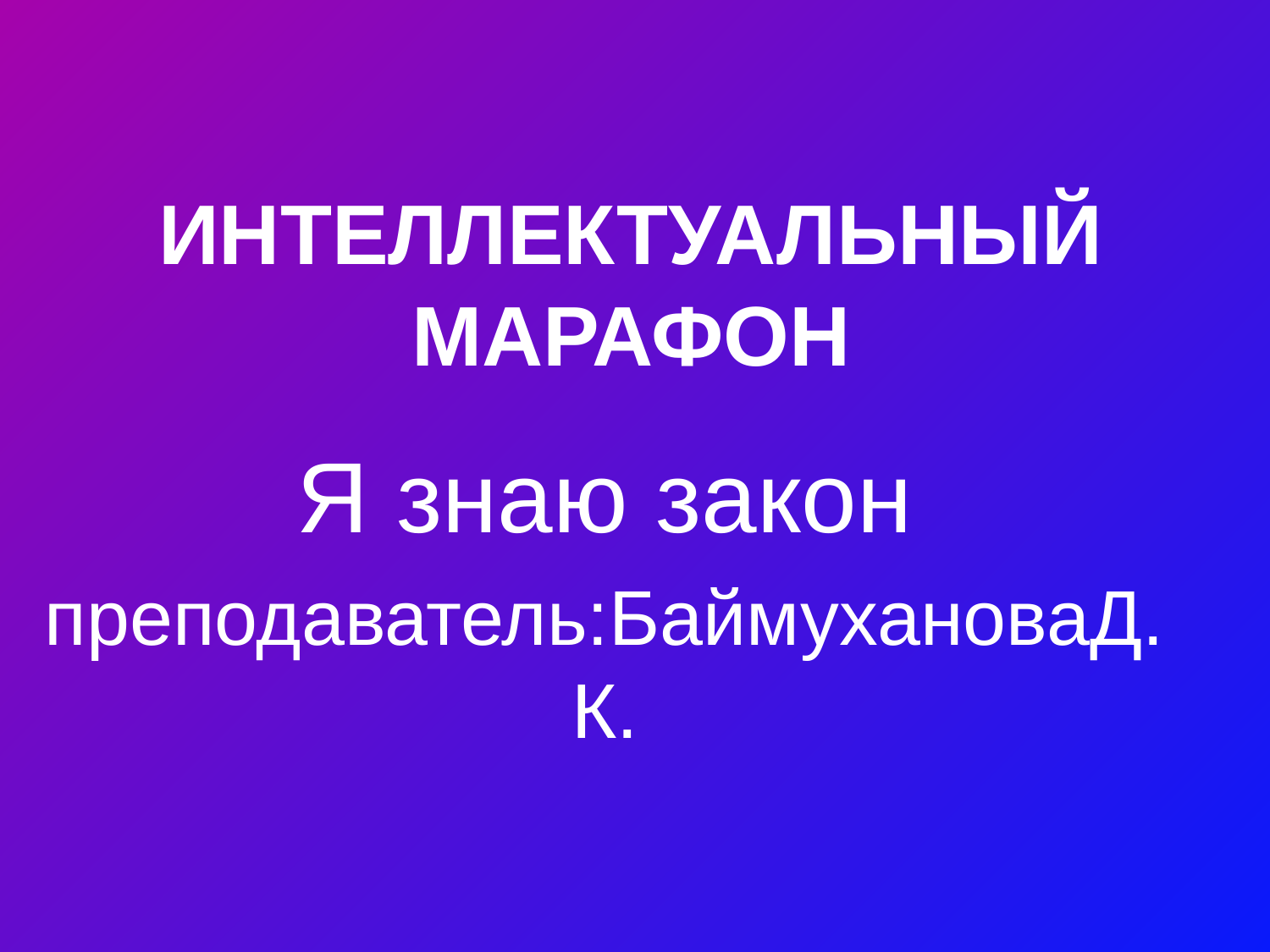

# Интеллектуальный марафон
Я знаю закон
преподаватель:БаймухановаД. К.